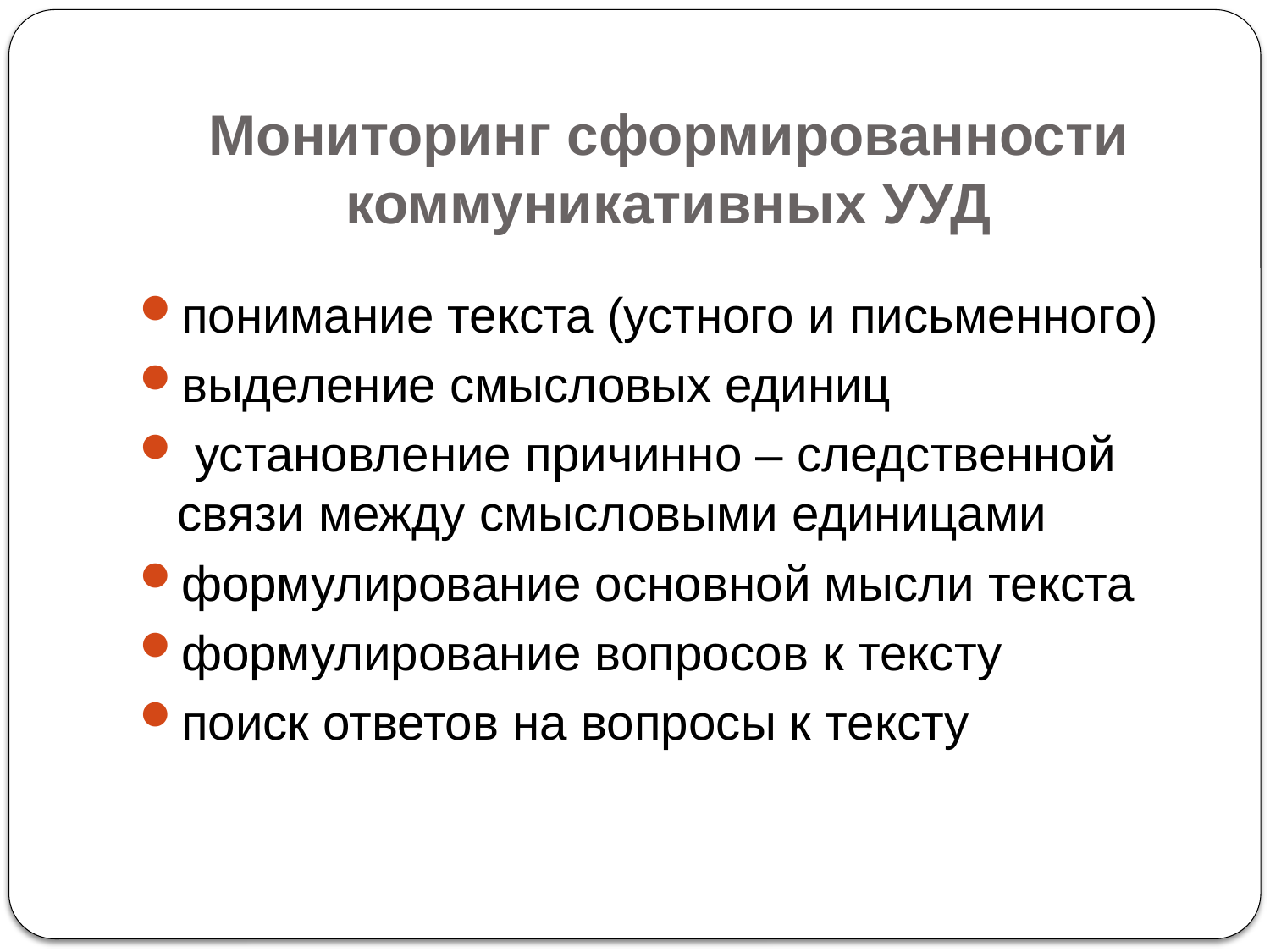

# Мониторинг сформированности коммуникативных УУД
понимание текста (устного и письменного)
выделение смысловых единиц
 установление причинно – следственной связи между смысловыми единицами
формулирование основной мысли текста
формулирование вопросов к тексту
поиск ответов на вопросы к тексту